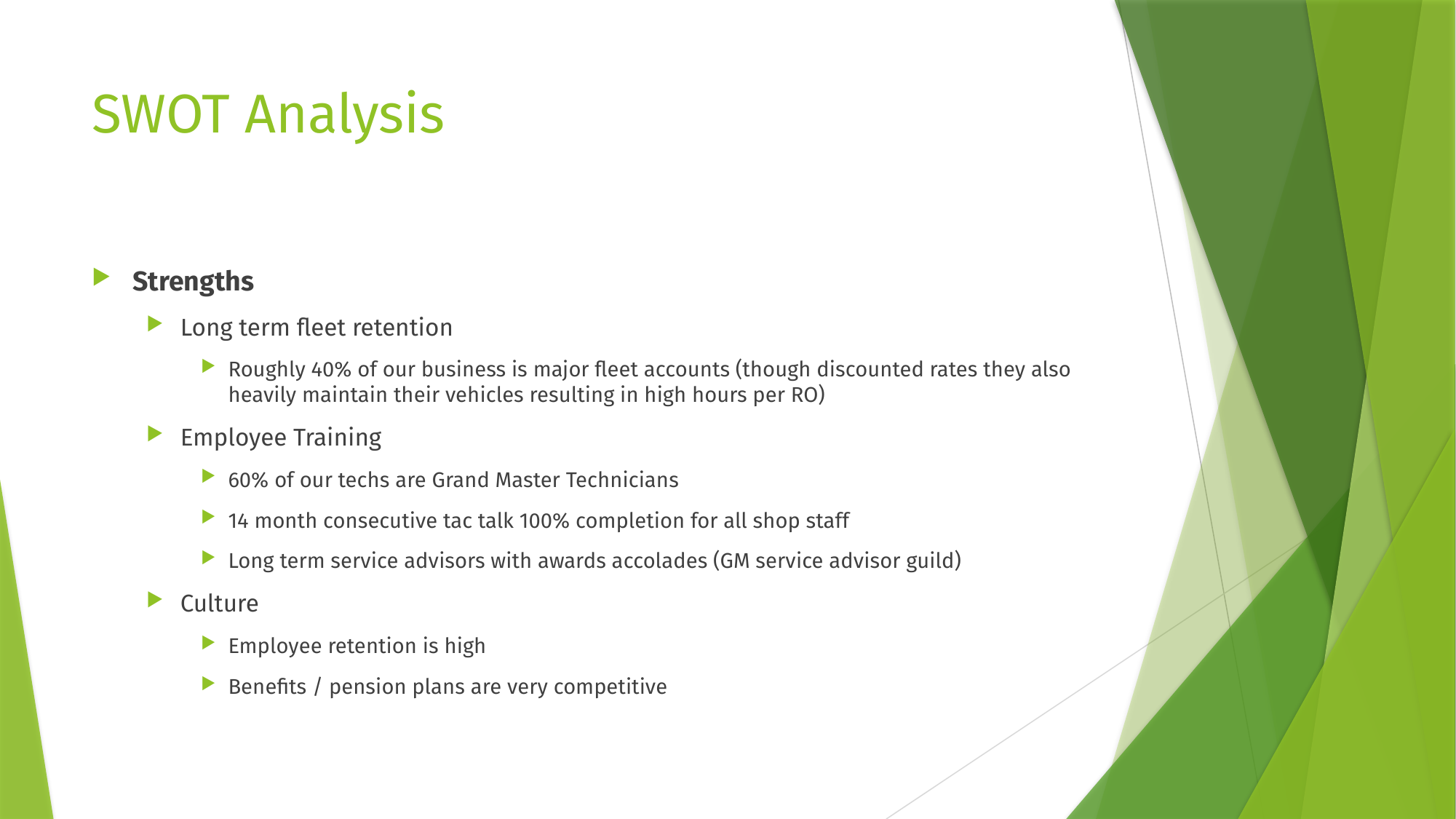

# SWOT Analysis
Strengths
Long term fleet retention
Roughly 40% of our business is major fleet accounts (though discounted rates they also heavily maintain their vehicles resulting in high hours per RO)
Employee Training
60% of our techs are Grand Master Technicians
14 month consecutive tac talk 100% completion for all shop staff
Long term service advisors with awards accolades (GM service advisor guild)
Culture
Employee retention is high
Benefits / pension plans are very competitive